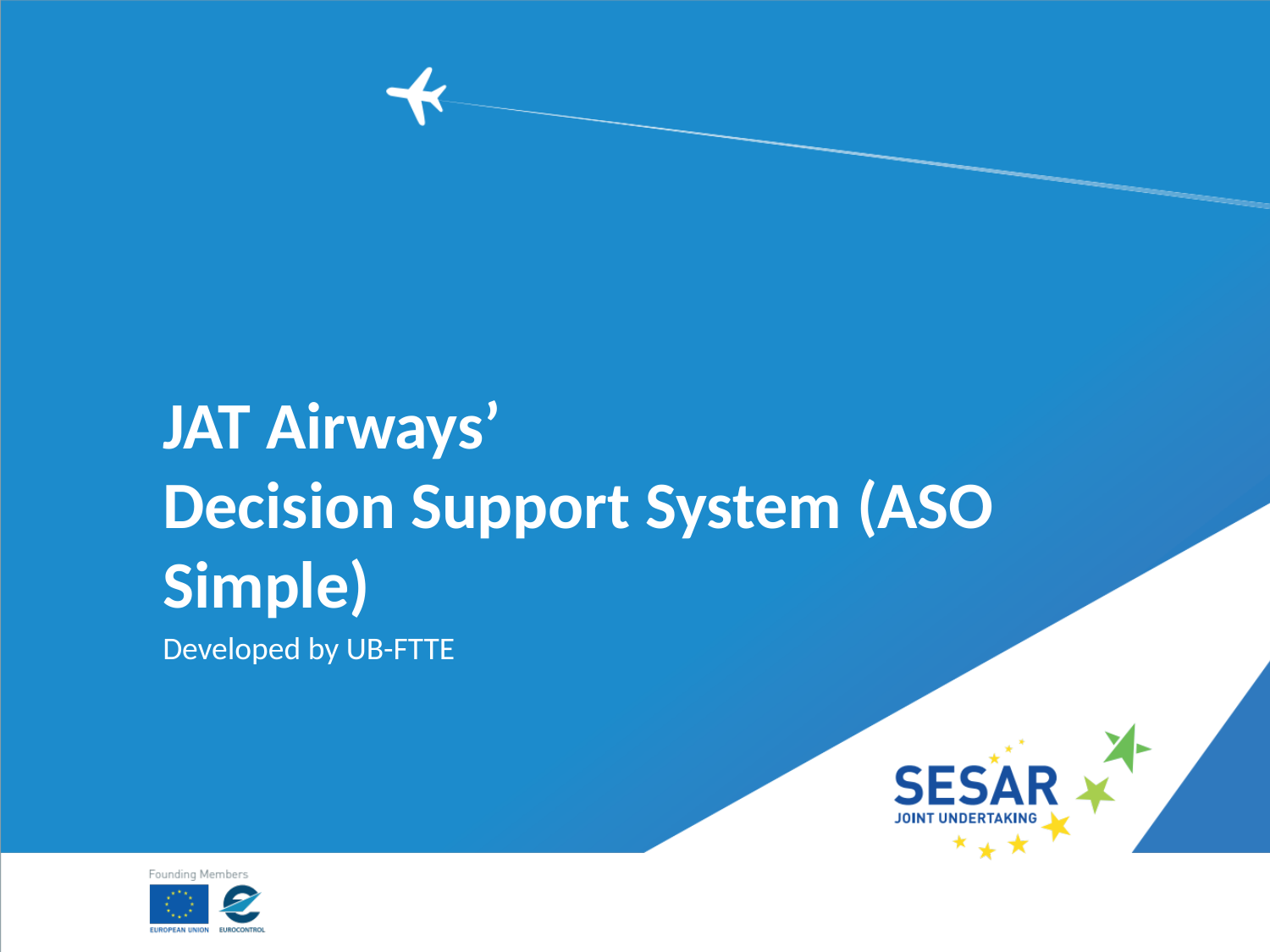

# JAT Airways’ Decision Support System (ASO Simple)
Developed by UB-FTTE